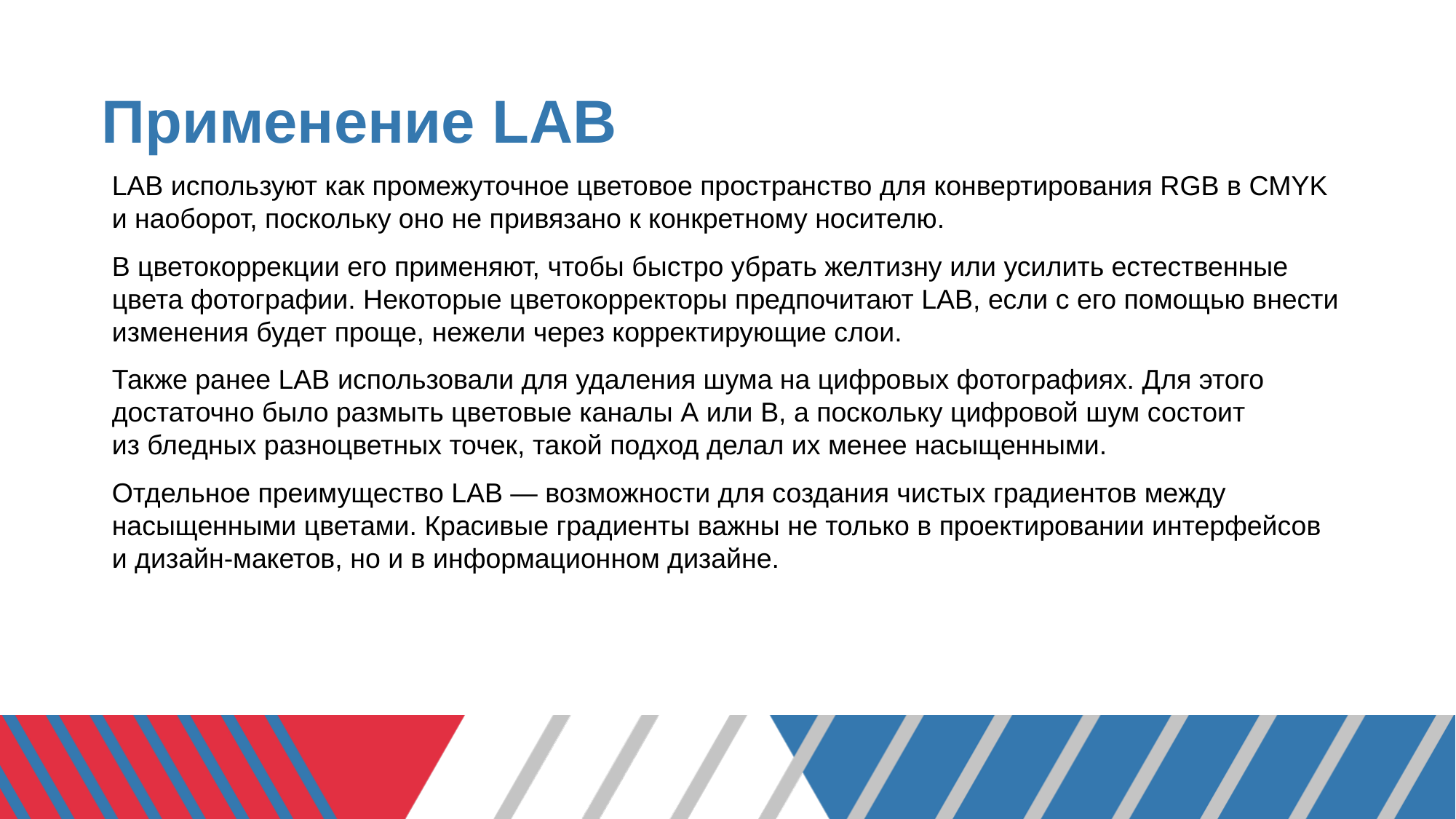

# Применение LAB
LAB используют как промежуточное цветовое пространство для конвертирования RGB в CMYK и наоборот, поскольку оно не привязано к конкретному носителю.
В цветокоррекции его применяют, чтобы быстро убрать желтизну или усилить естественные цвета фотографии. Некоторые цветокорректоры предпочитают LAB, если с его помощью внести изменения будет проще, нежели через корректирующие слои.
Также ранее LAB использовали для удаления шума на цифровых фотографиях. Для этого достаточно было размыть цветовые каналы A или B, а поскольку цифровой шум состоит из бледных разноцветных точек, такой подход делал их менее насыщенными.
Отдельное преимущество LAB — возможности для создания чистых градиентов между насыщенными цветами. Красивые градиенты важны не только в проектировании интерфейсов и дизайн-макетов, но и в информационном дизайне.